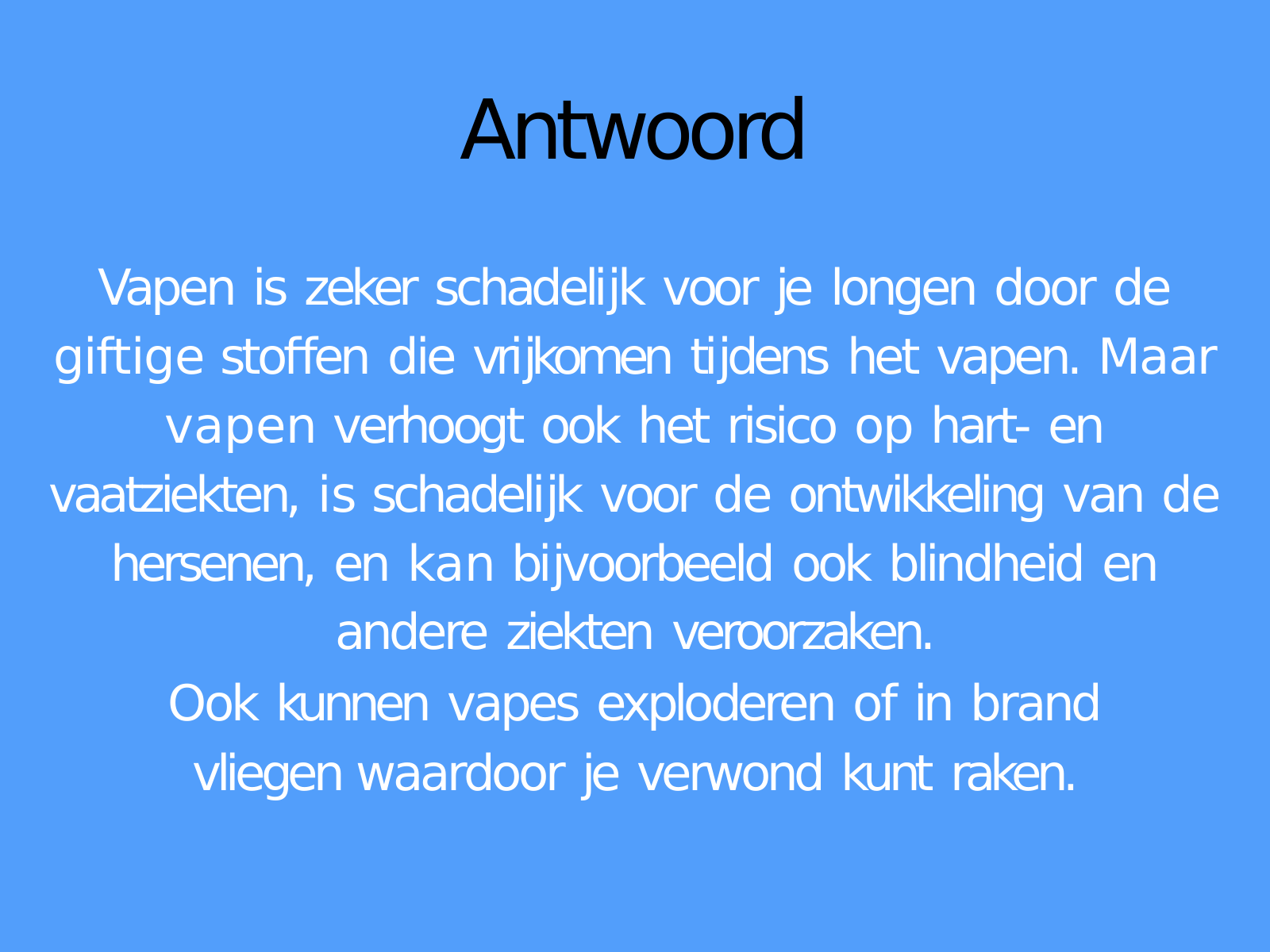

# Antwoord
Vapen is zeker schadelĳk voor je longen door de giftige stoffen die vrĳkomen tĳdens het vapen. Maar vapen verhoogt ook het risico op hart- en vaatziekten, is schadelĳk voor de ontwikkeling van de hersenen, en kan bĳvoorbeeld ook blindheid en andere ziekten veroorzaken.
Ook kunnen vapes exploderen of in brand vliegen waardoor je verwond kunt raken.